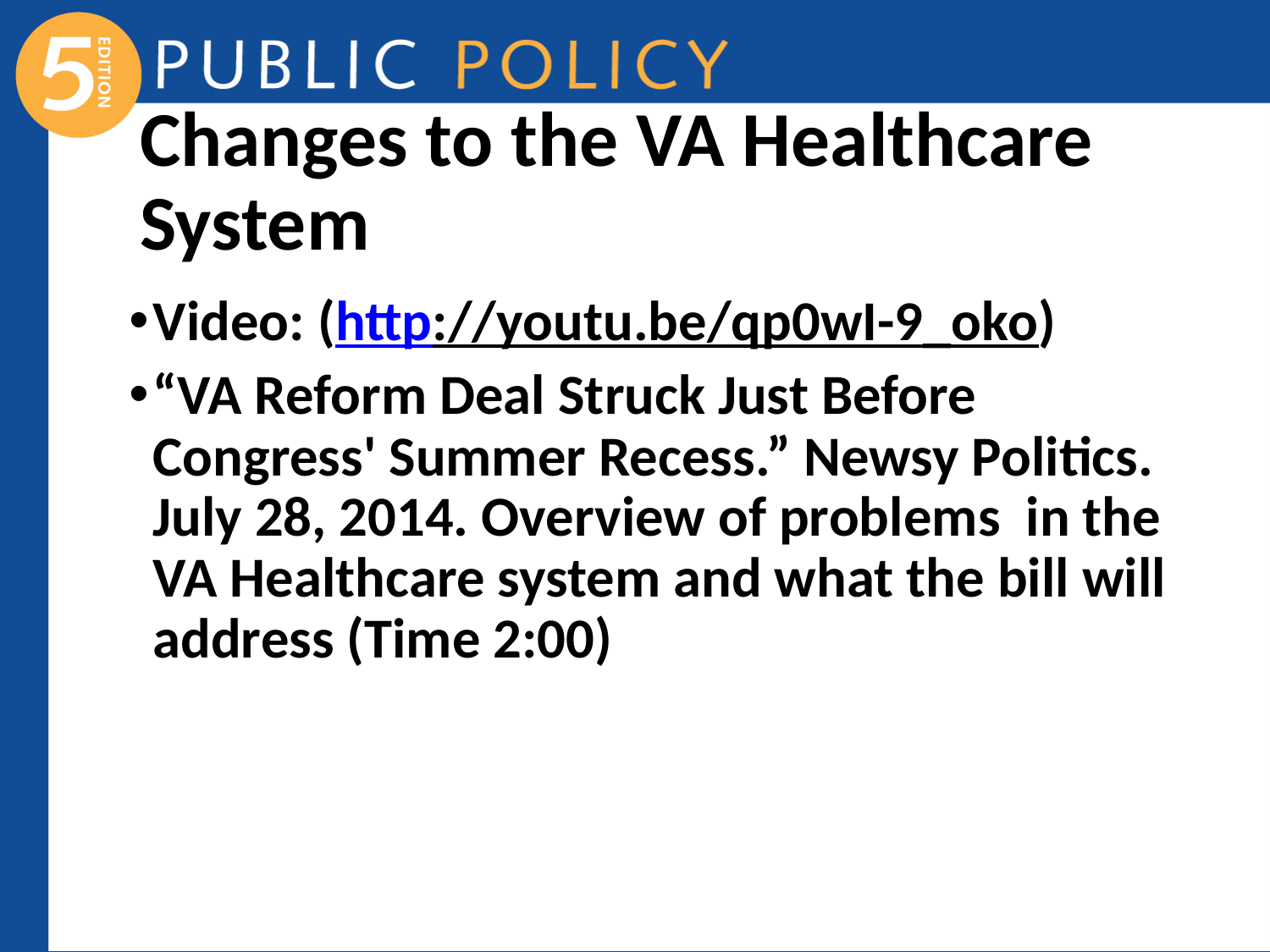

# Changes to the VA Healthcare System
Video: (http://youtu.be/qp0wI-9_oko)
“VA Reform Deal Struck Just Before Congress' Summer Recess.” Newsy Politics. July 28, 2014. Overview of problems  in the VA Healthcare system and what the bill will address (Time 2:00)